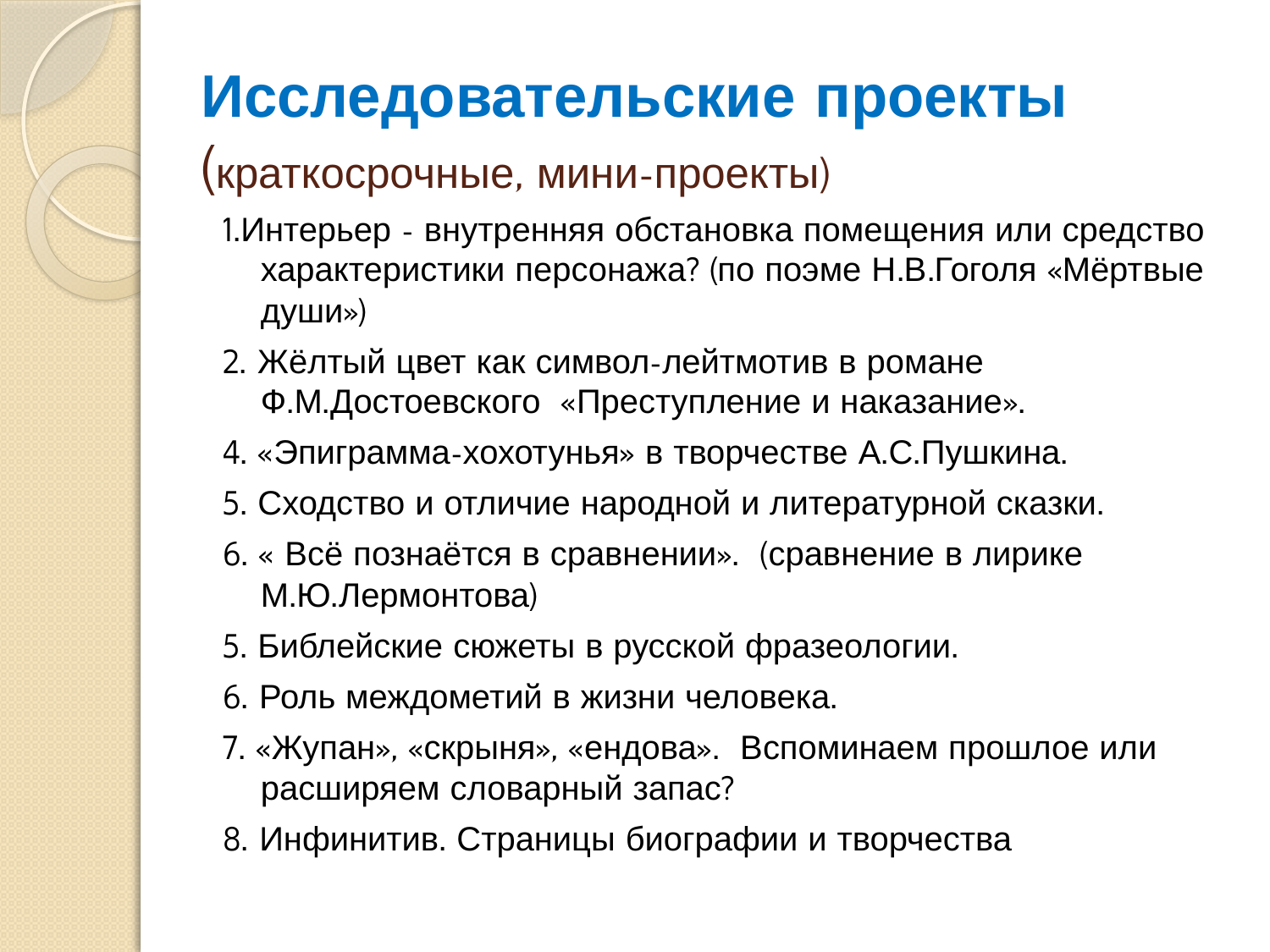

# Исследовательские проекты (краткосрочные, мини-проекты)
1.Интерьер - внутренняя обстановка помещения или средство характеристики персонажа? (по поэме Н.В.Гоголя «Мёртвые души»)
2. Жёлтый цвет как символ-лейтмотив в романе  Ф.М.Достоевского  «Преступление и наказание».
4. «Эпиграмма-хохотунья» в творчестве А.С.Пушкина.
5. Сходство и отличие народной и литературной сказки.
6. « Всё познаётся в сравнении».  (сравнение в лирике М.Ю.Лермонтова)
5. Библейские сюжеты в русской фразеологии.
6. Роль междометий в жизни человека.
7. «Жупан», «скрыня», «ендова».  Вспоминаем прошлое или расширяем словарный запас?
8. Инфинитив. Страницы биографии и творчества